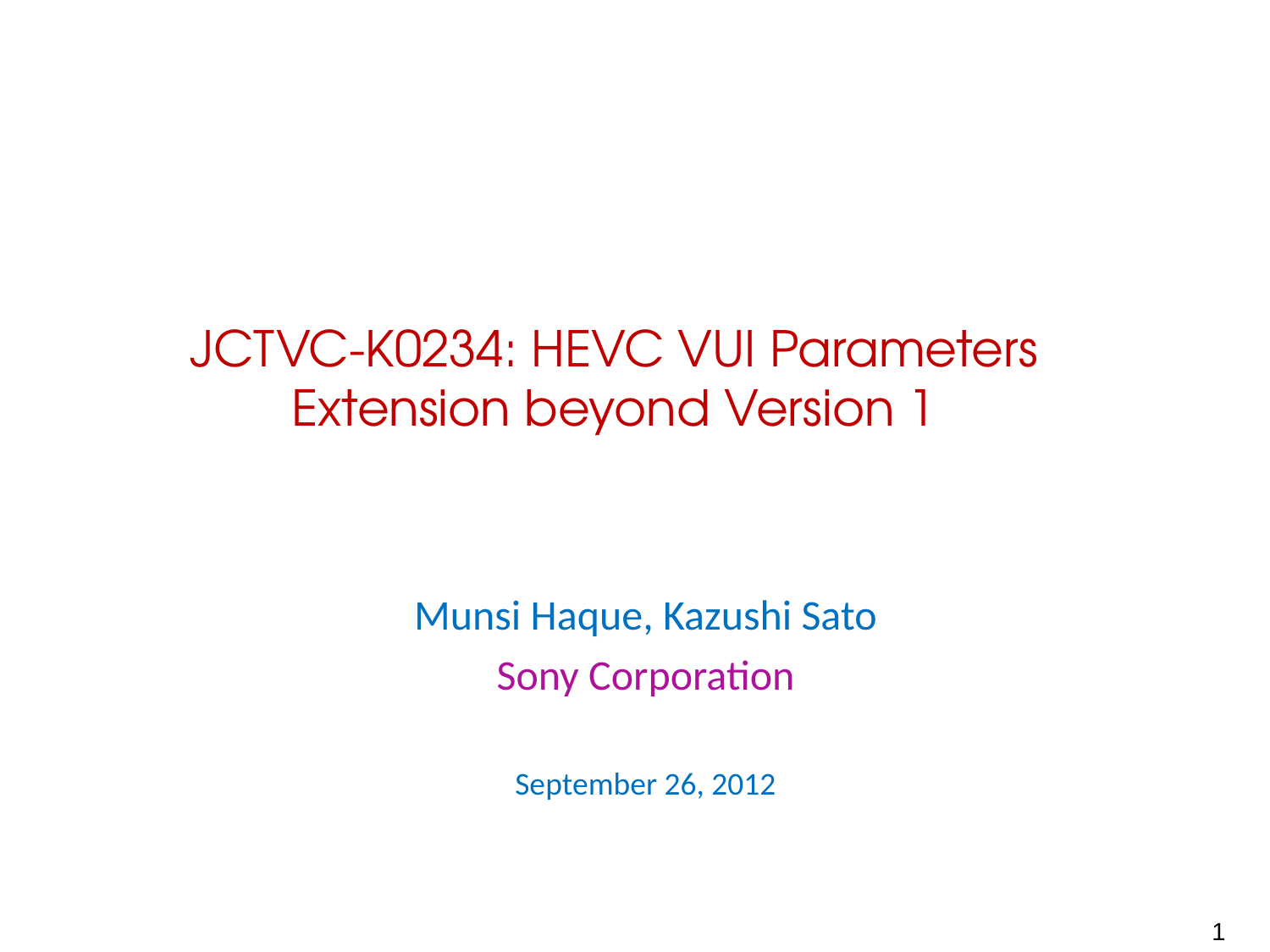

JCTVC-K0234: HEVC VUI Parameters Extension beyond Version 1
Munsi Haque, Kazushi Sato
Sony Corporation

September 26, 2012
1